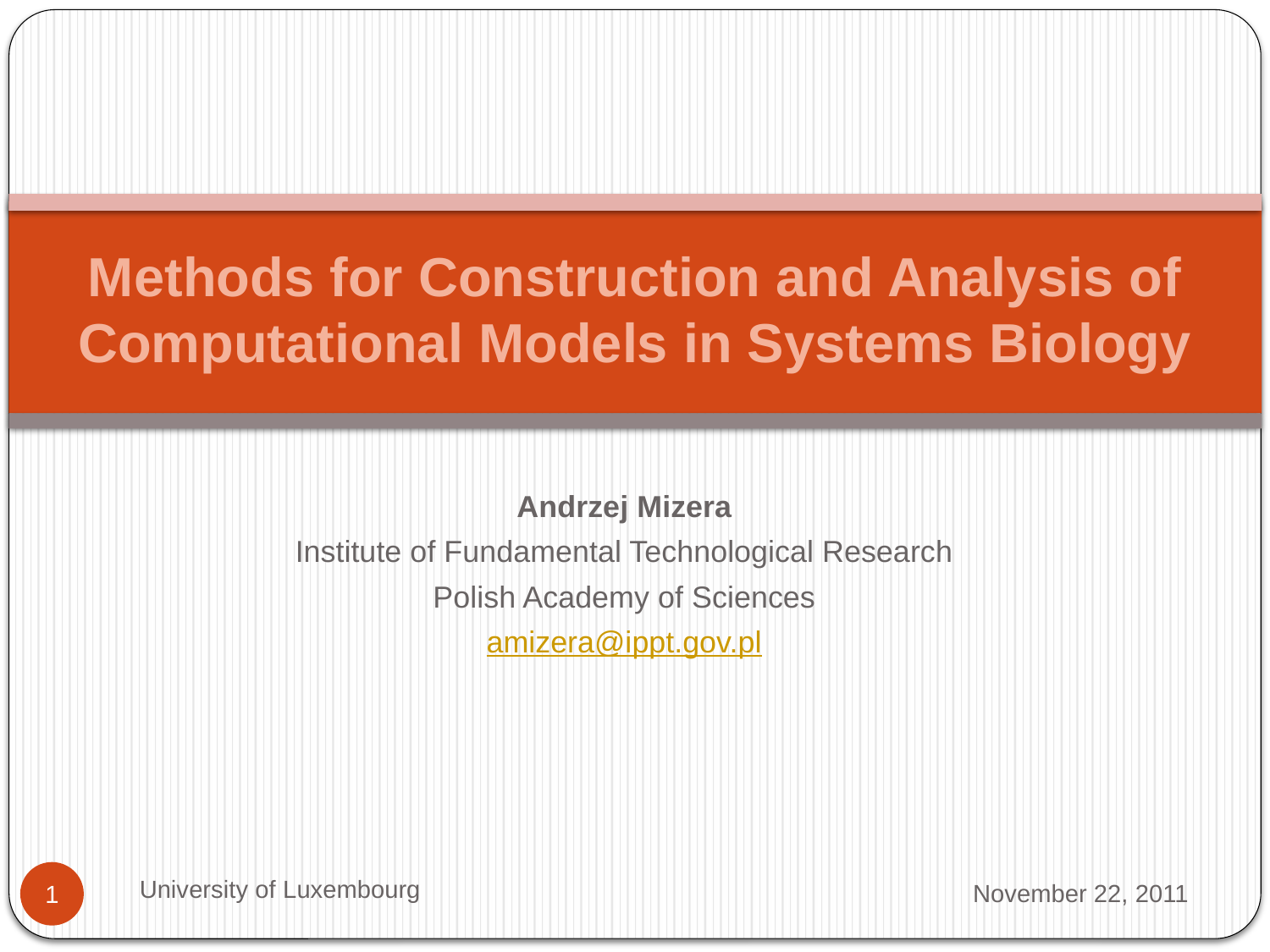

# Methods for Construction and Analysis of Computational Models in Systems Biology
Andrzej Mizera
Institute of Fundamental Technological Research
Polish Academy of Sciences
amizera@ippt.gov.pl
University of Luxembourg
November 22, 2011
1